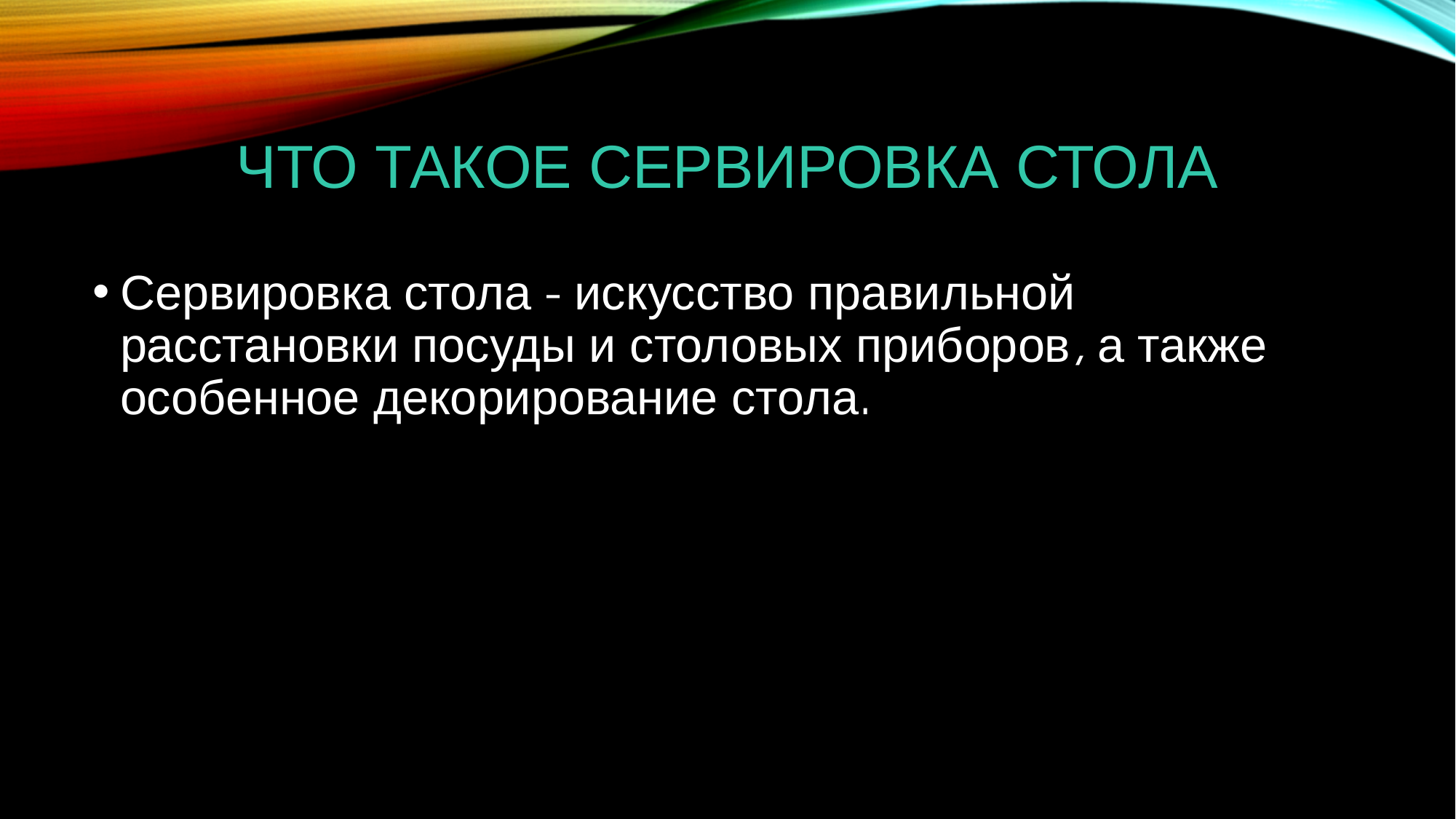

# Что такое сервировка стола
Сервировка стола - искусство правильной расстановки посуды и столовых приборов, а также особенное декорирование стола.